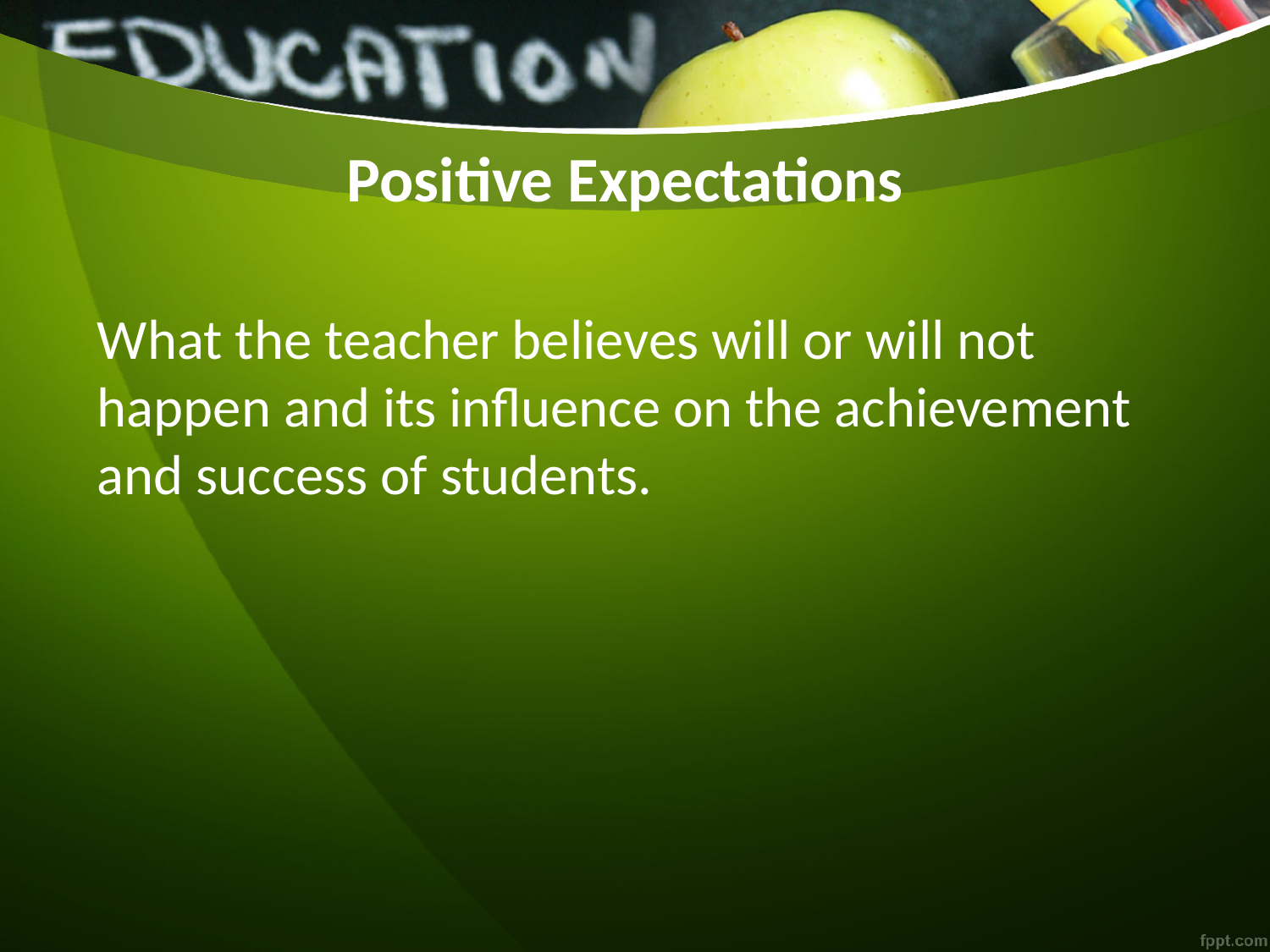

# Positive Expectations
What the teacher believes will or will not happen and its influence on the achievement and success of students.